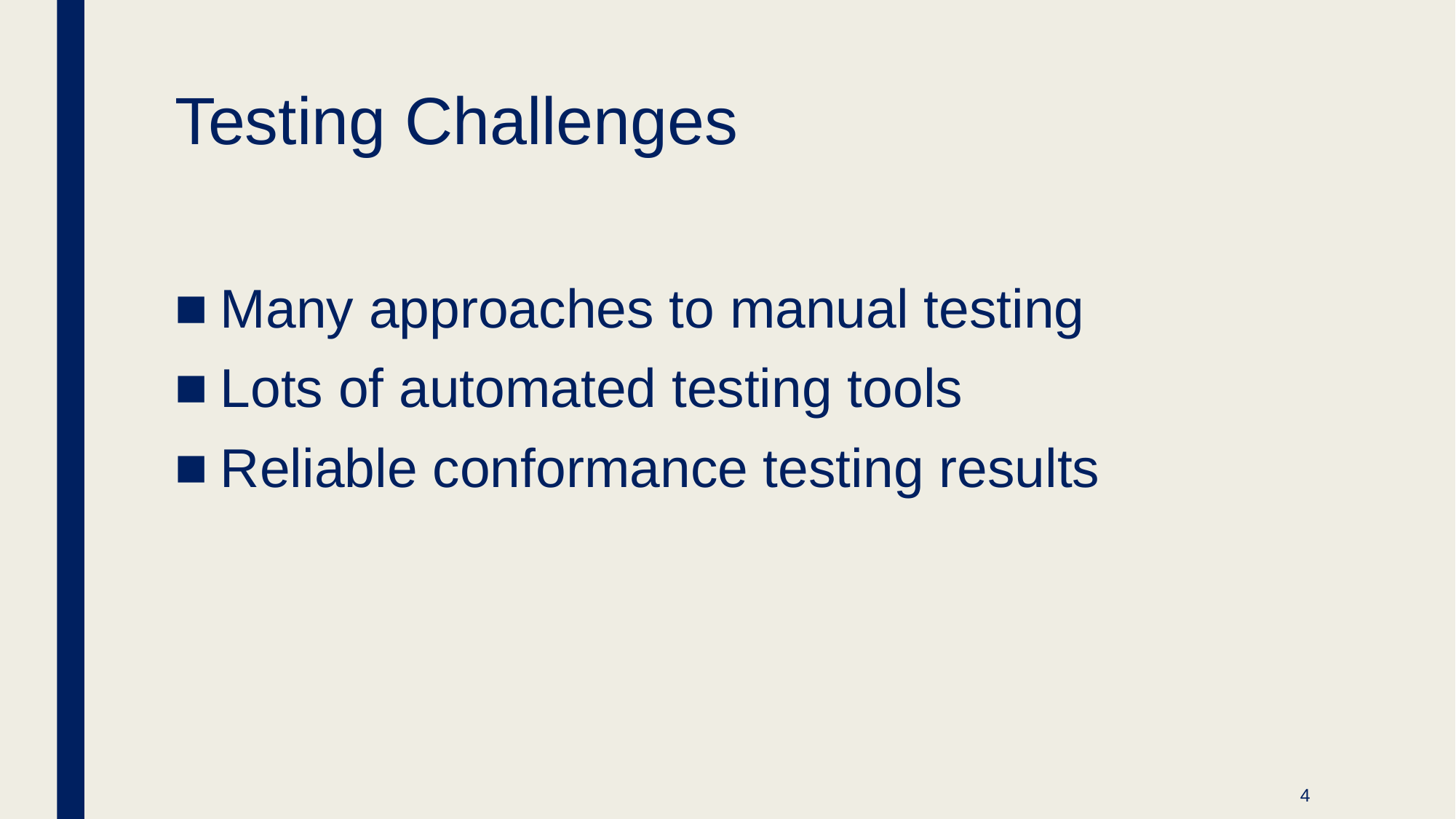

# Testing Challenges
Many approaches to manual testing
Lots of automated testing tools
Reliable conformance testing results
4